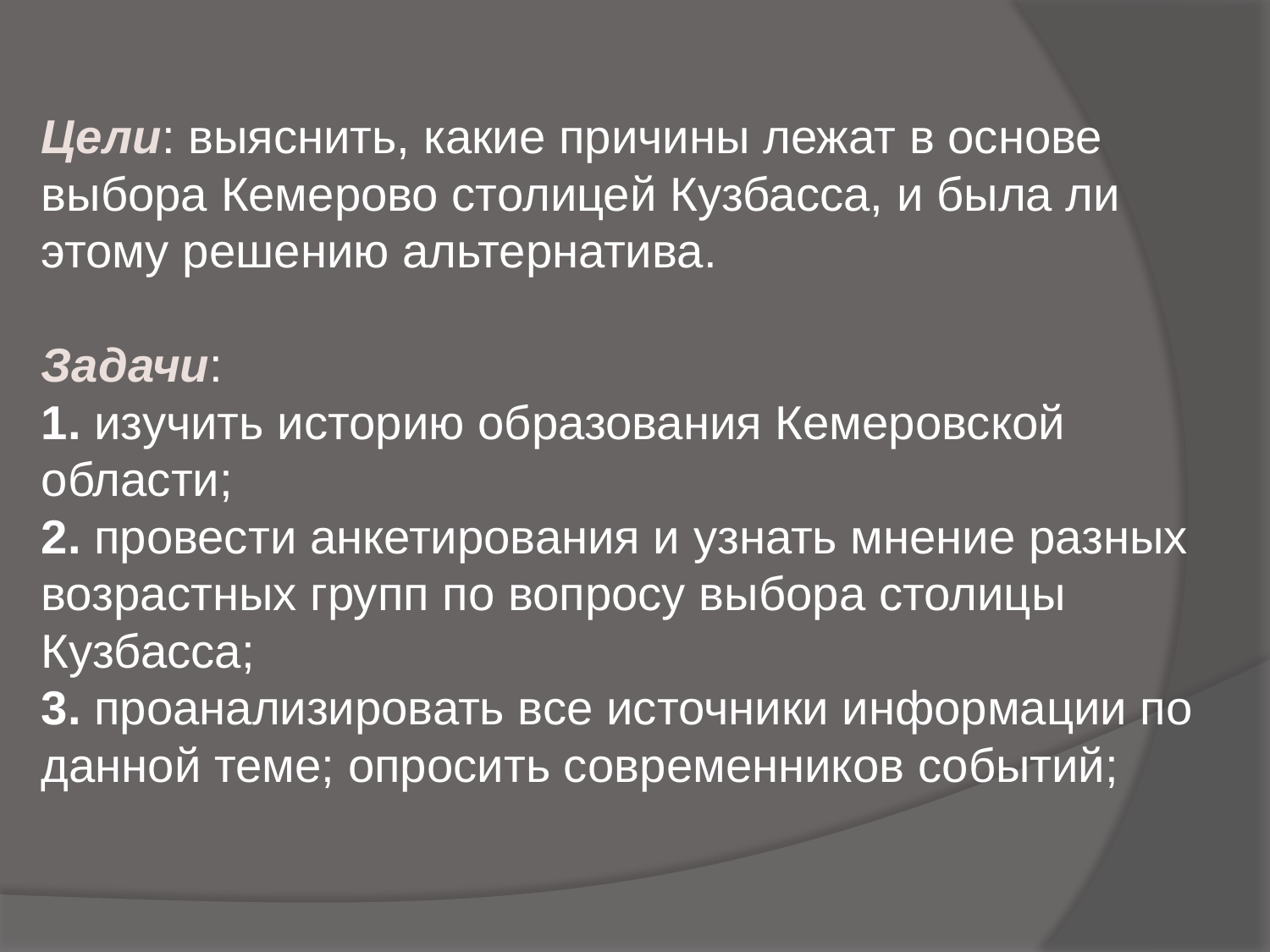

# Цели: выяснить, какие причины лежат в основе выбора Кемерово столицей Кузбасса, и была ли этому решению альтернатива. Задачи: 1. изучить историю образования Кемеровской области; 2. провести анкетирования и узнать мнение разных возрастных групп по вопросу выбора столицы Кузбасса; 3. проанализировать все источники информации по данной теме; опросить современников событий;